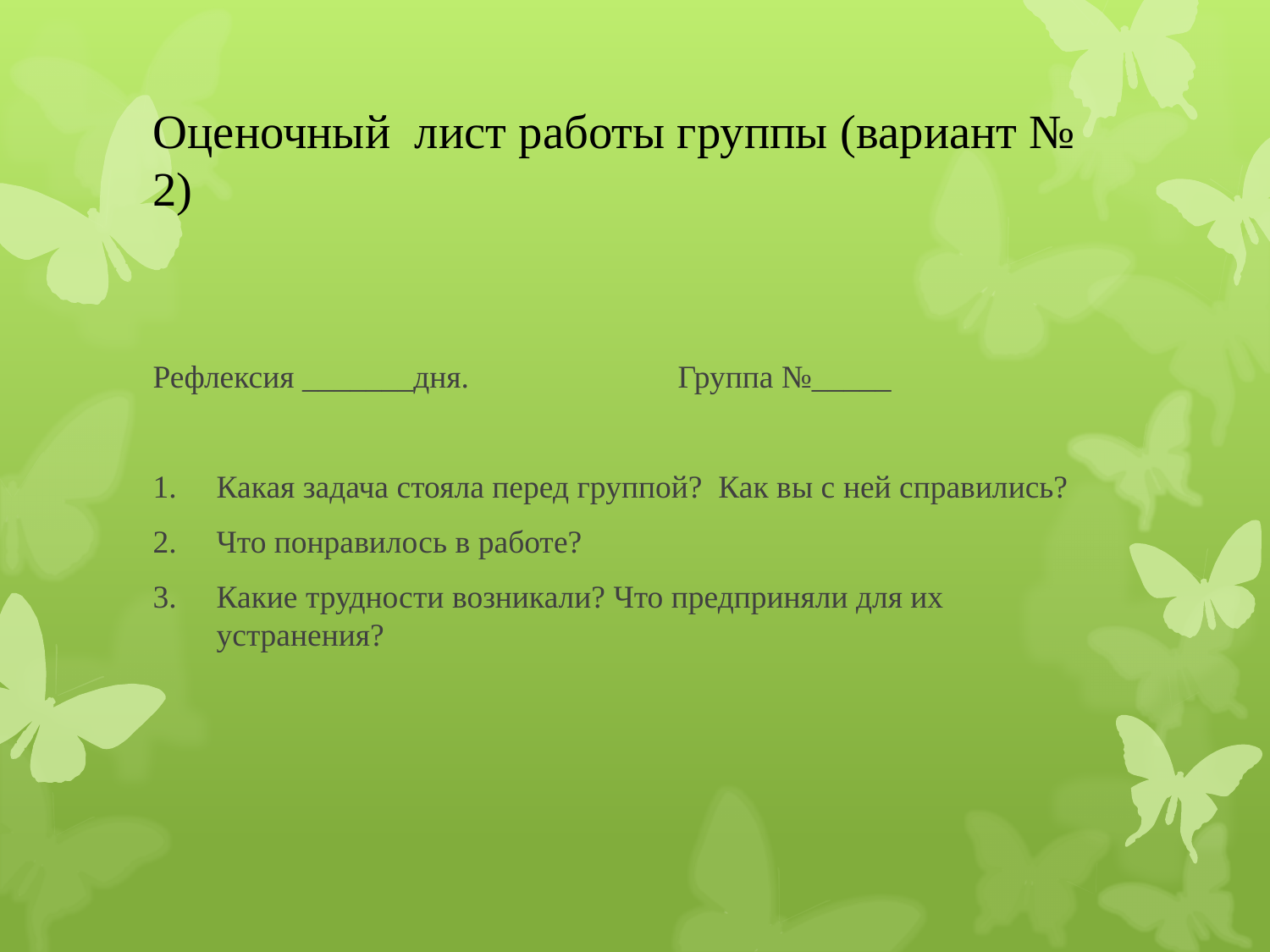

# Оценочный  лист работы группы (вариант № 2)
Рефлексия _______дня.                          Группа №_____

Какая задача стояла перед группой?  Как вы с ней справились?
Что понравилось в работе?
Какие трудности возникали? Что предприняли для их устранения?